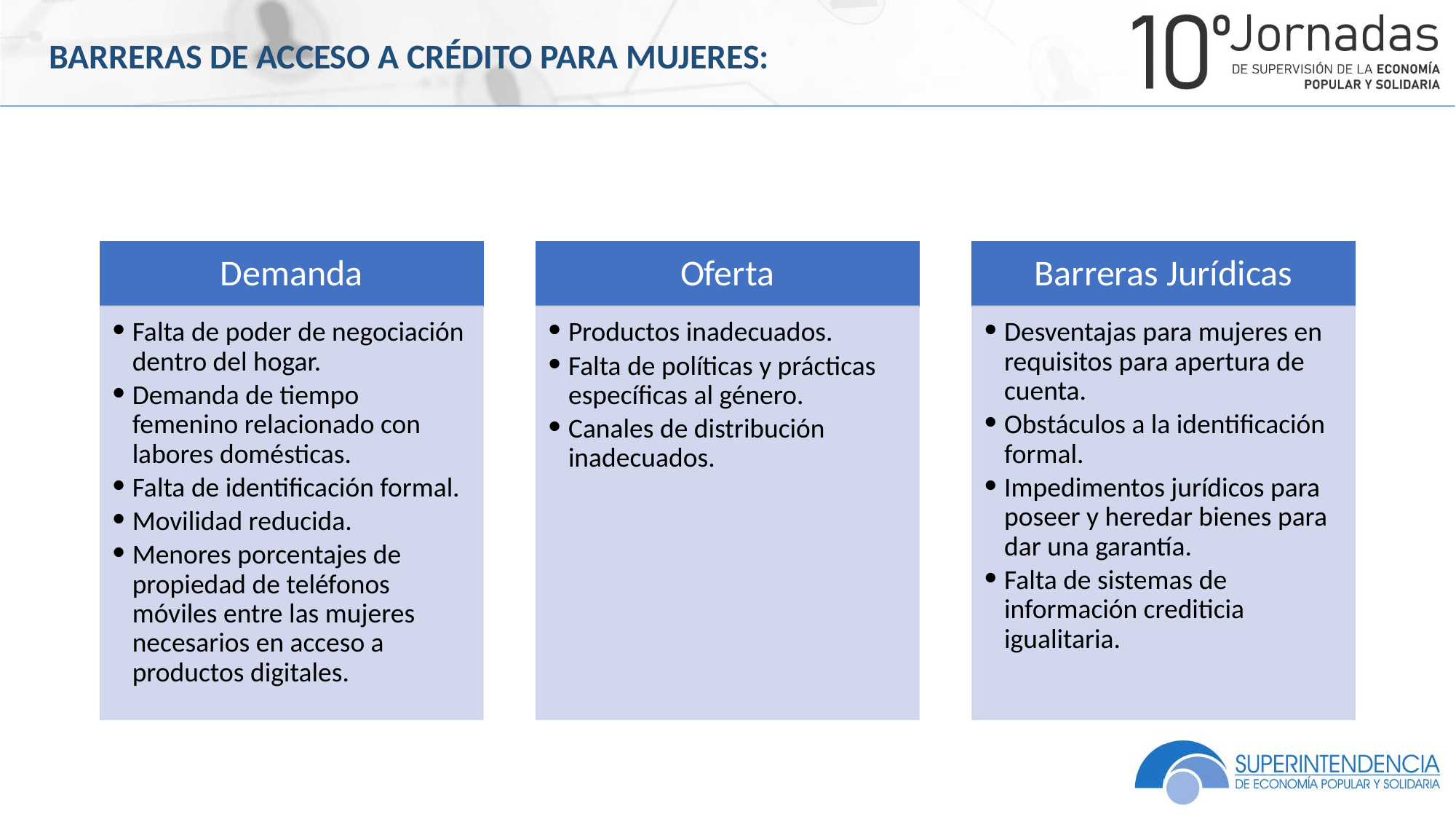

# BARRERAS DE ACCESO A CRÉDITO PARA MUJERES:

Demanda

Oferta

Barreras Jurídicas

Falta de poder de negociación dentro del hogar.
Demanda de tiempo femenino relacionado con labores domésticas.
Falta de identificación formal.
Movilidad reducida.
Menores porcentajes de propiedad de teléfonos móviles entre las mujeres necesarios en acceso a productos digitales.

Productos inadecuados.
Falta de políticas y prácticas específicas al género.
Canales de distribución inadecuados.

Desventajas para mujeres en requisitos para apertura de cuenta.
Obstáculos a la identificación formal.
Impedimentos jurídicos para poseer y heredar bienes para dar una garantía.
Falta de sistemas de información crediticia igualitaria.